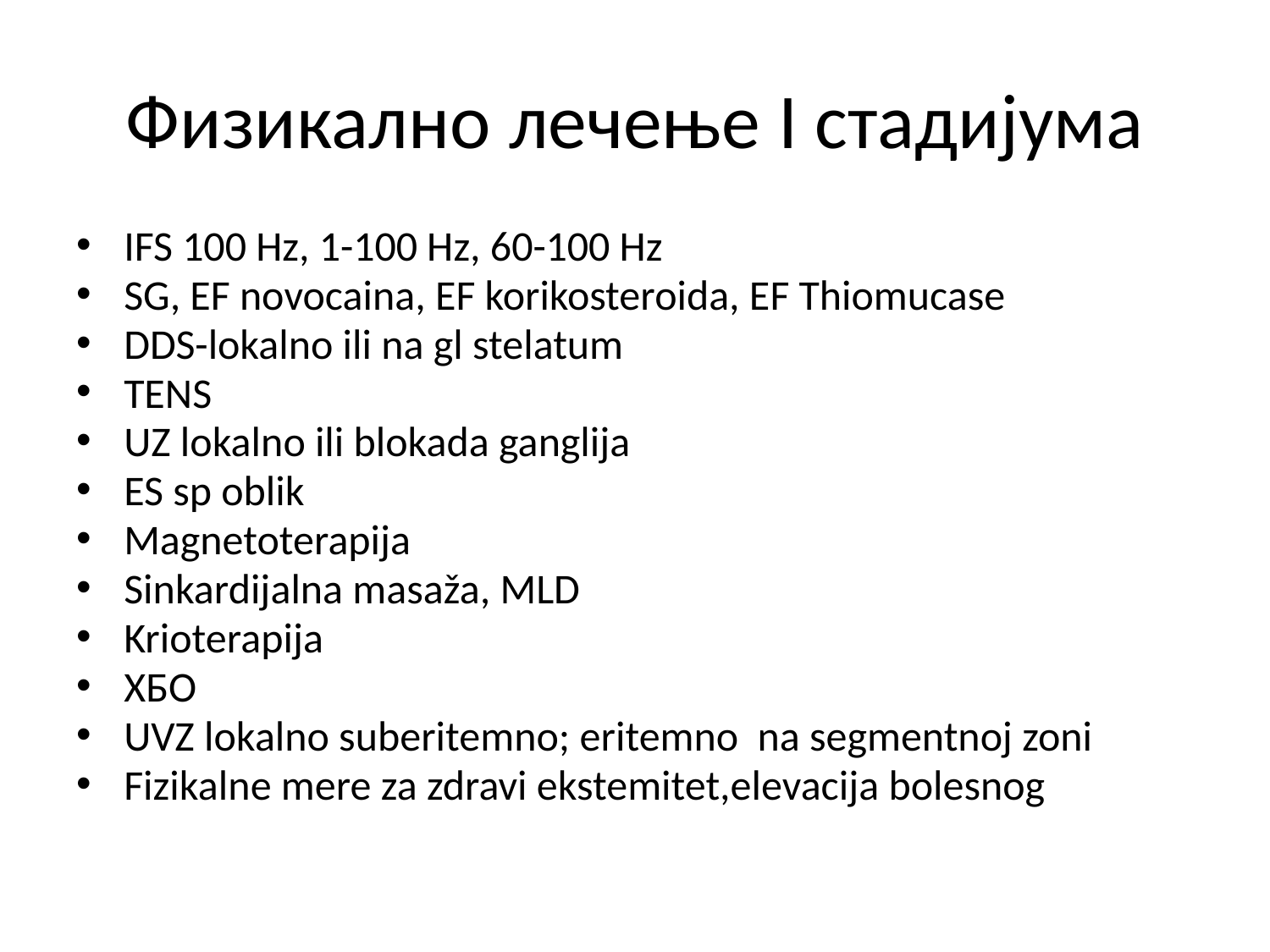

# Физикално лечење I стадијума
IFS 100 Hz, 1-100 Hz, 60-100 Hz
SG, EF novocaina, EF korikosteroida, EF Thiomucase
DDS-lokalno ili na gl stelatum
TENS
UZ lokalno ili blokada ganglija
ES sp oblik
Magnetoterapija
Sinkardijalna masaža, MLD
Krioterapija
ХБО
UVZ lokalno suberitemno; eritemno  na segmentnoj zoni
Fizikalne mere za zdravi ekstemitet,elevacija bolesnog